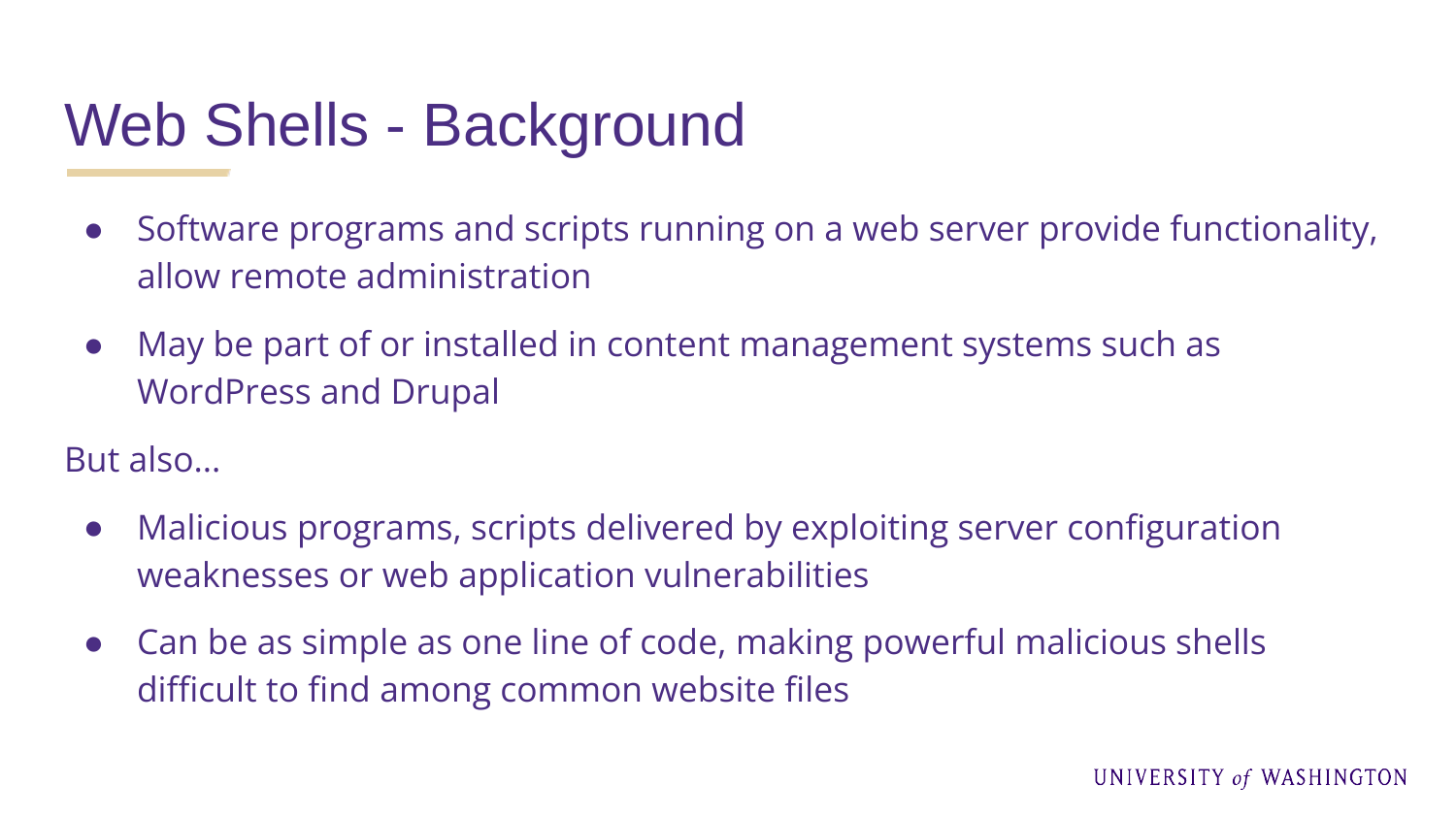

# Web Shells - Background
Software programs and scripts running on a web server provide functionality, allow remote administration
May be part of or installed in content management systems such as WordPress and Drupal
But also...
Malicious programs, scripts delivered by exploiting server configuration weaknesses or web application vulnerabilities
Can be as simple as one line of code, making powerful malicious shells difficult to find among common website files